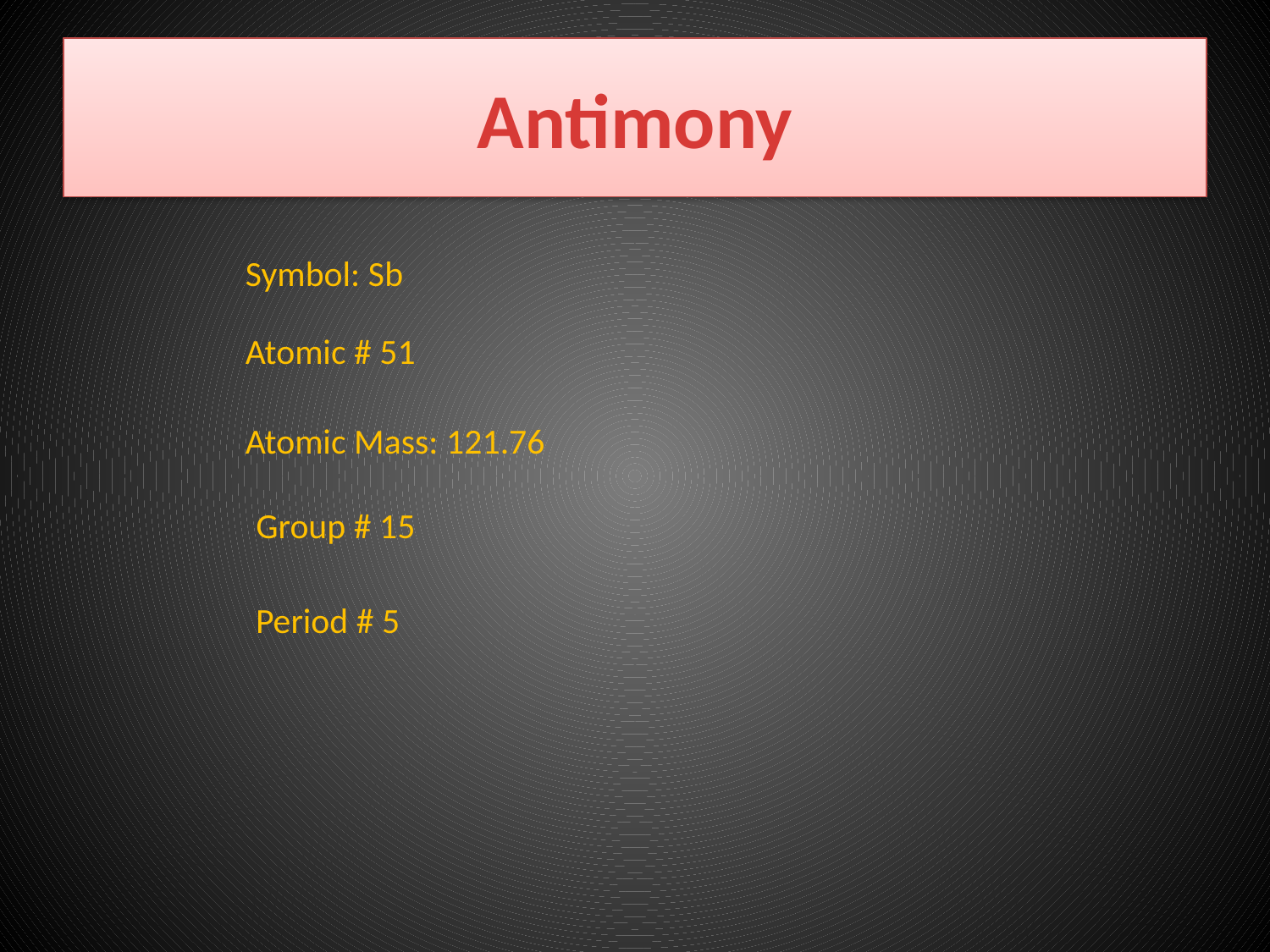

# Antimony
Symbol: Sb
Atomic # 51
Atomic Mass: 121.76
Group # 15
Period # 5